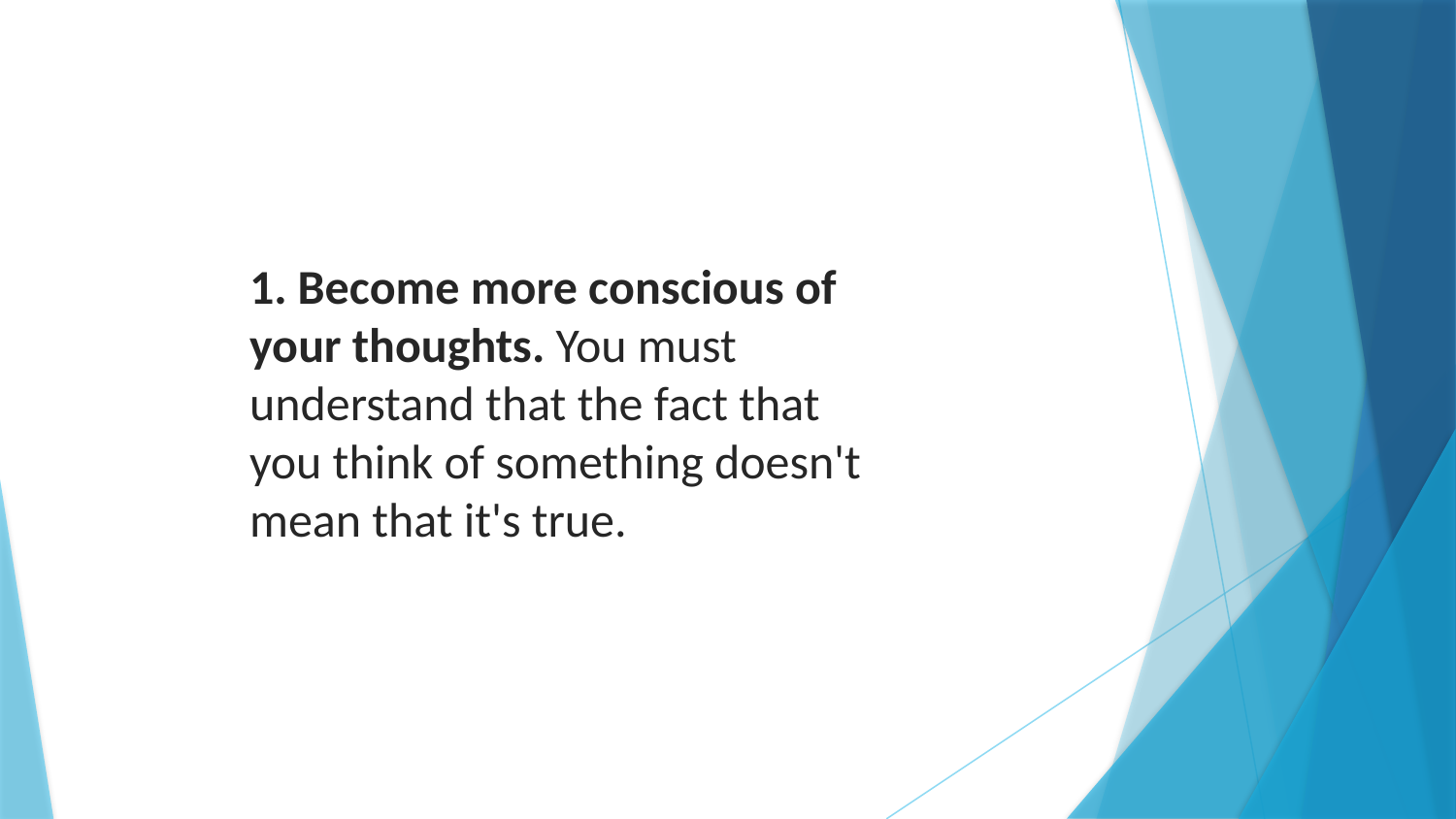

1. Become more conscious of your thoughts. You must understand that the fact that you think of something doesn't mean that it's true.